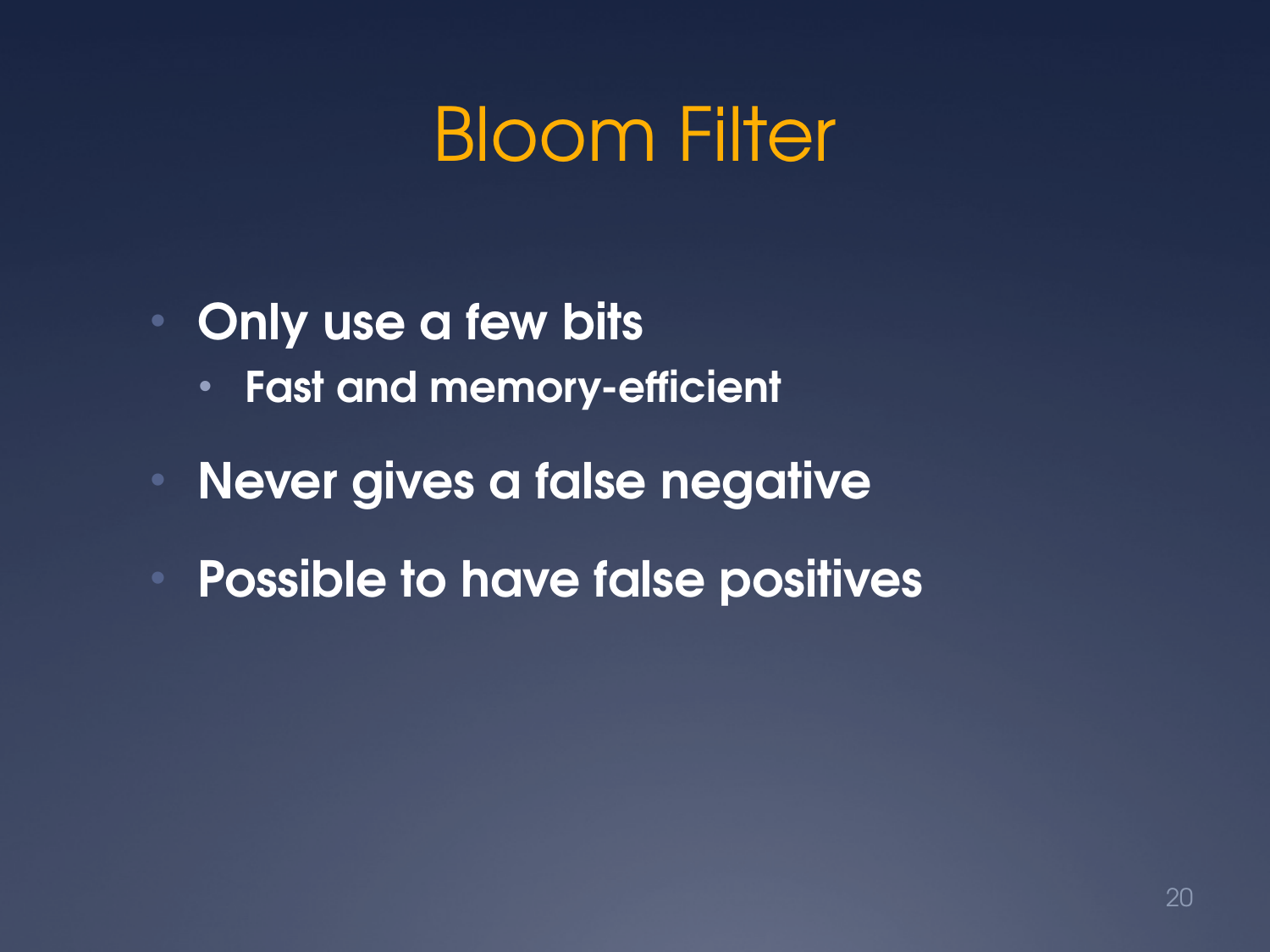

# Bloom Filter
Only use a few bits
Fast and memory-efficient
Never gives a false negative
Possible to have false positives
20